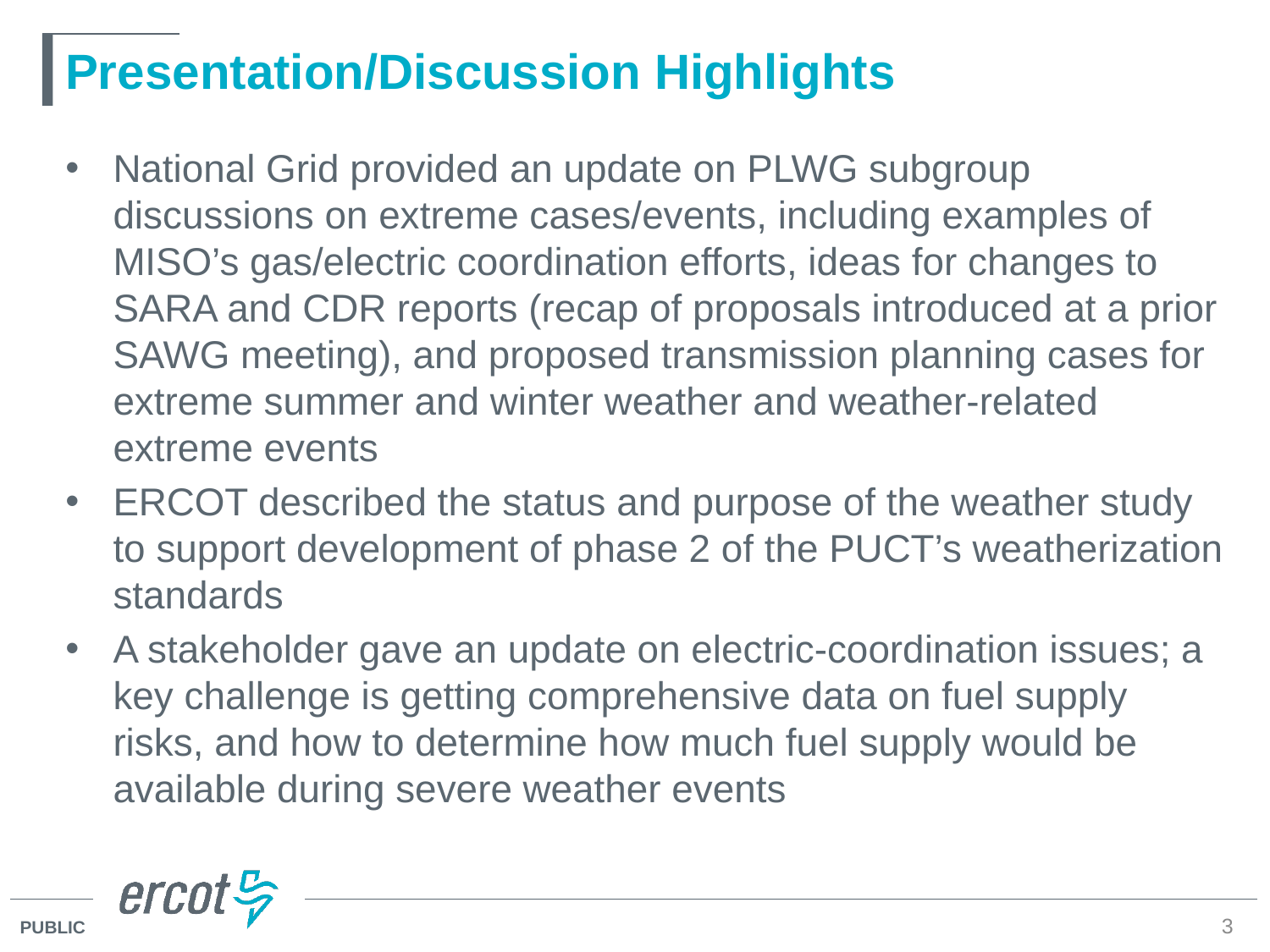

# Presentation/Discussion Highlights
National Grid provided an update on PLWG subgroup discussions on extreme cases/events, including examples of MISO’s gas/electric coordination efforts, ideas for changes to SARA and CDR reports (recap of proposals introduced at a prior SAWG meeting), and proposed transmission planning cases for extreme summer and winter weather and weather-related extreme events
ERCOT described the status and purpose of the weather study to support development of phase 2 of the PUCT’s weatherization standards
A stakeholder gave an update on electric-coordination issues; a key challenge is getting comprehensive data on fuel supply risks, and how to determine how much fuel supply would be available during severe weather events
3